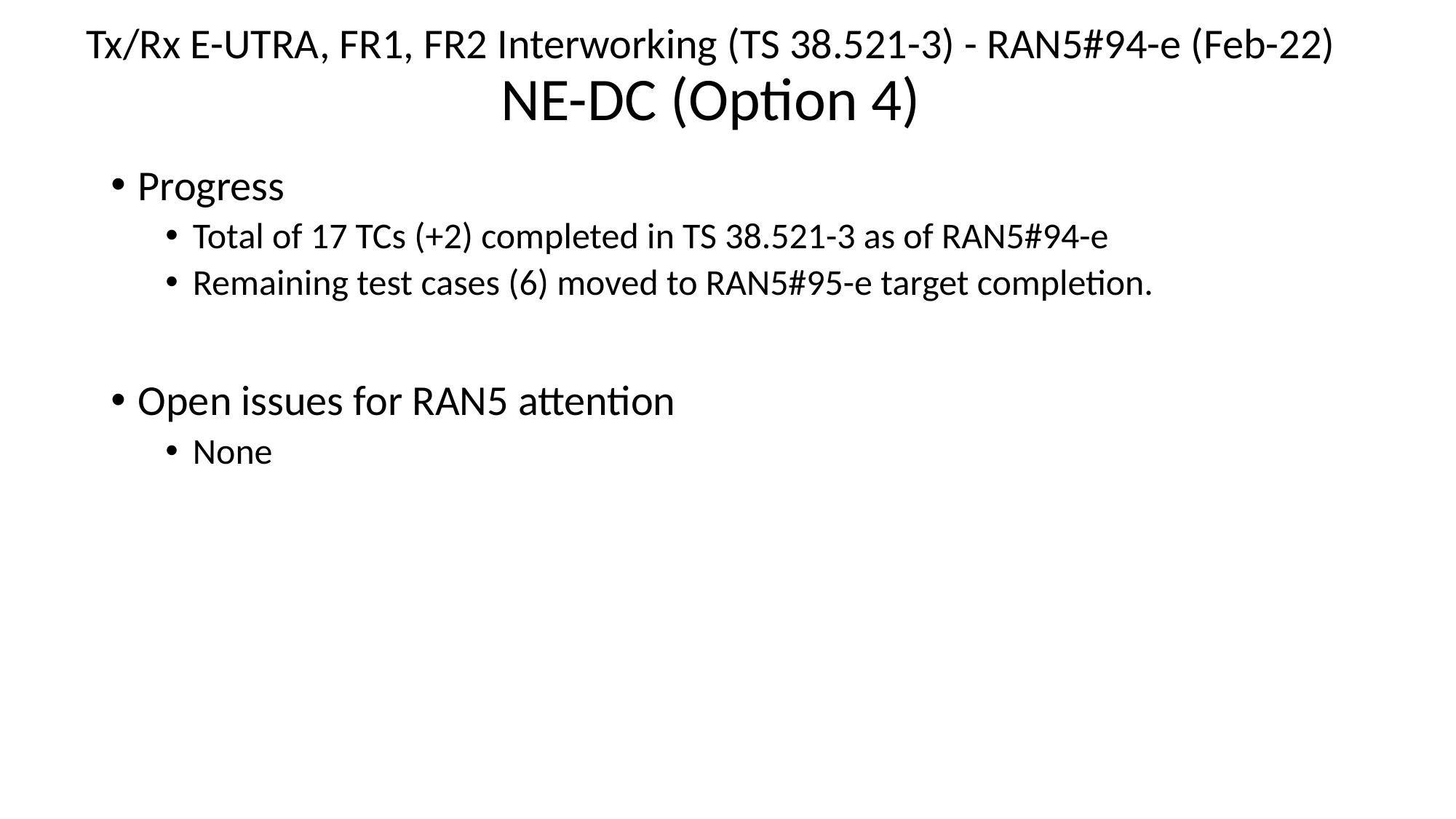

# Tx/Rx E-UTRA, FR1, FR2 Interworking (TS 38.521-3) - RAN5#94-e (Feb-22) NE-DC (Option 4)
Progress
Total of 17 TCs (+2) completed in TS 38.521-3 as of RAN5#94-e
Remaining test cases (6) moved to RAN5#95-e target completion.

Open issues for RAN5 attention
None